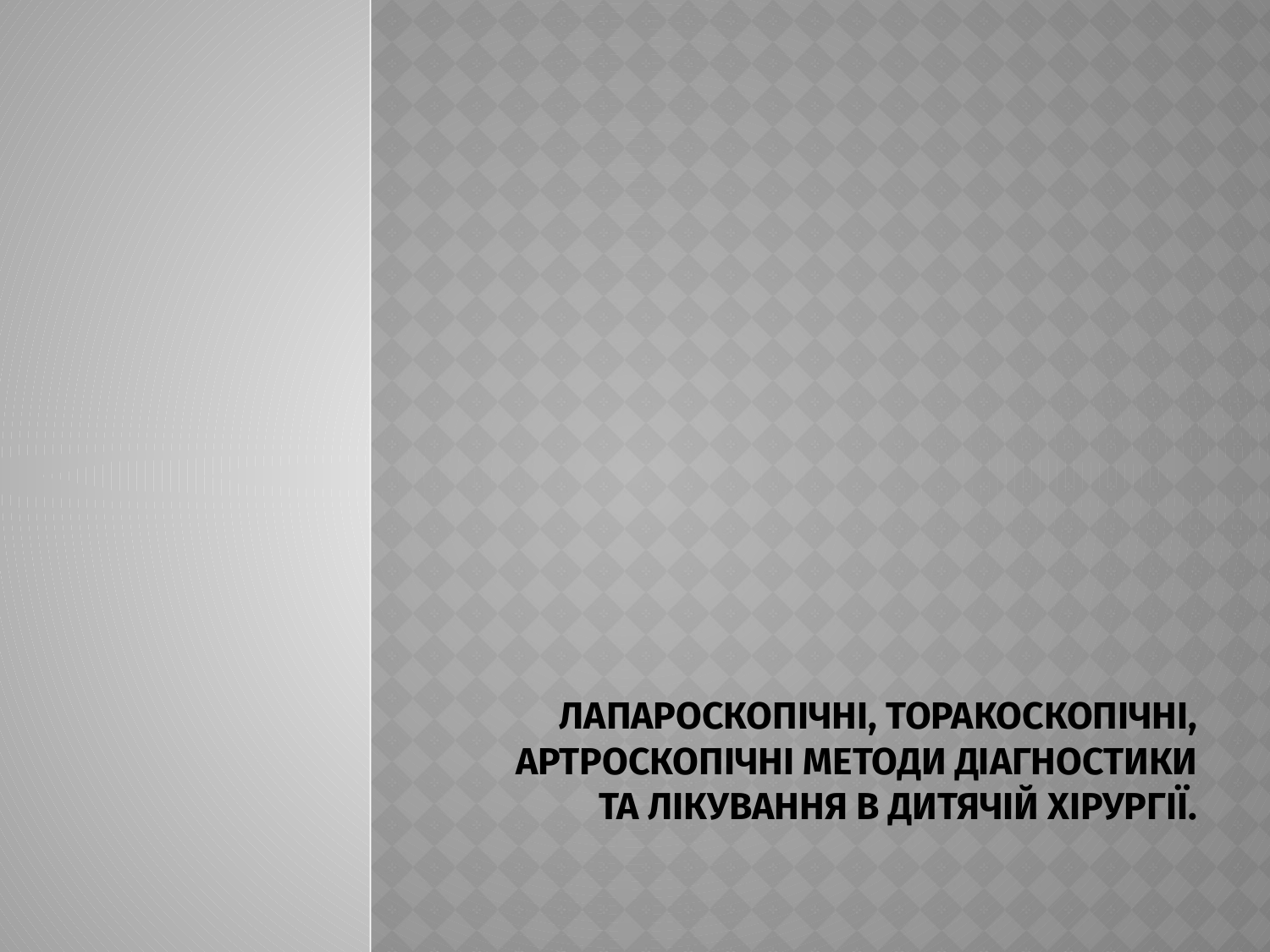

# Лапароскопічні, торакоскопічні, артроскопічні методи діагностики та лікування в дитячій хірургії.